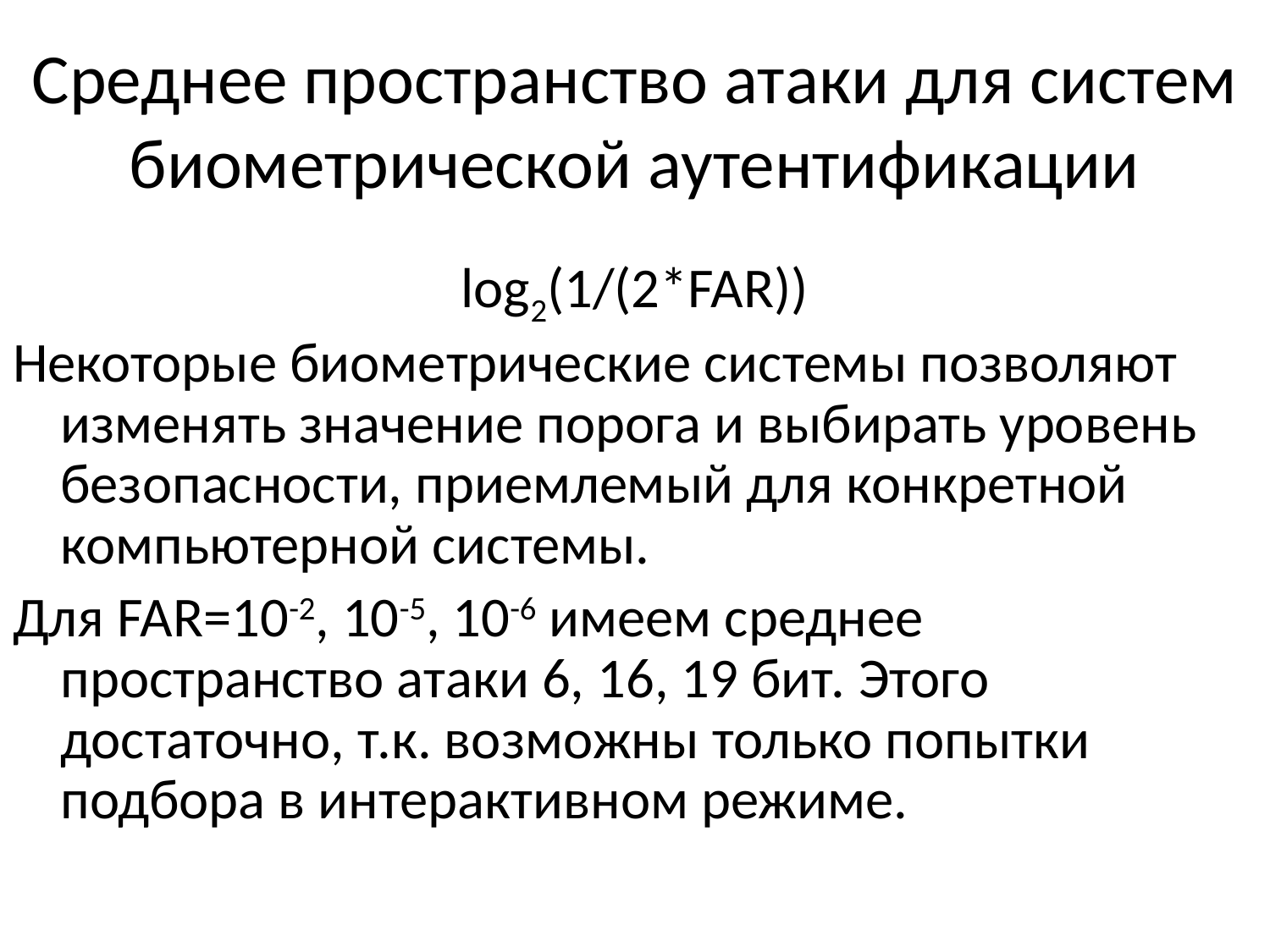

# Среднее пространство атаки для систем биометрической аутентификации
log2(1/(2*FAR))
Некоторые биометрические системы позволяют изменять значение порога и выбирать уровень безопасности, приемлемый для конкретной компьютерной системы.
Для FAR=10-2, 10-5, 10-6 имеем среднее пространство атаки 6, 16, 19 бит. Этого достаточно, т.к. возможны только попытки подбора в интерактивном режиме.